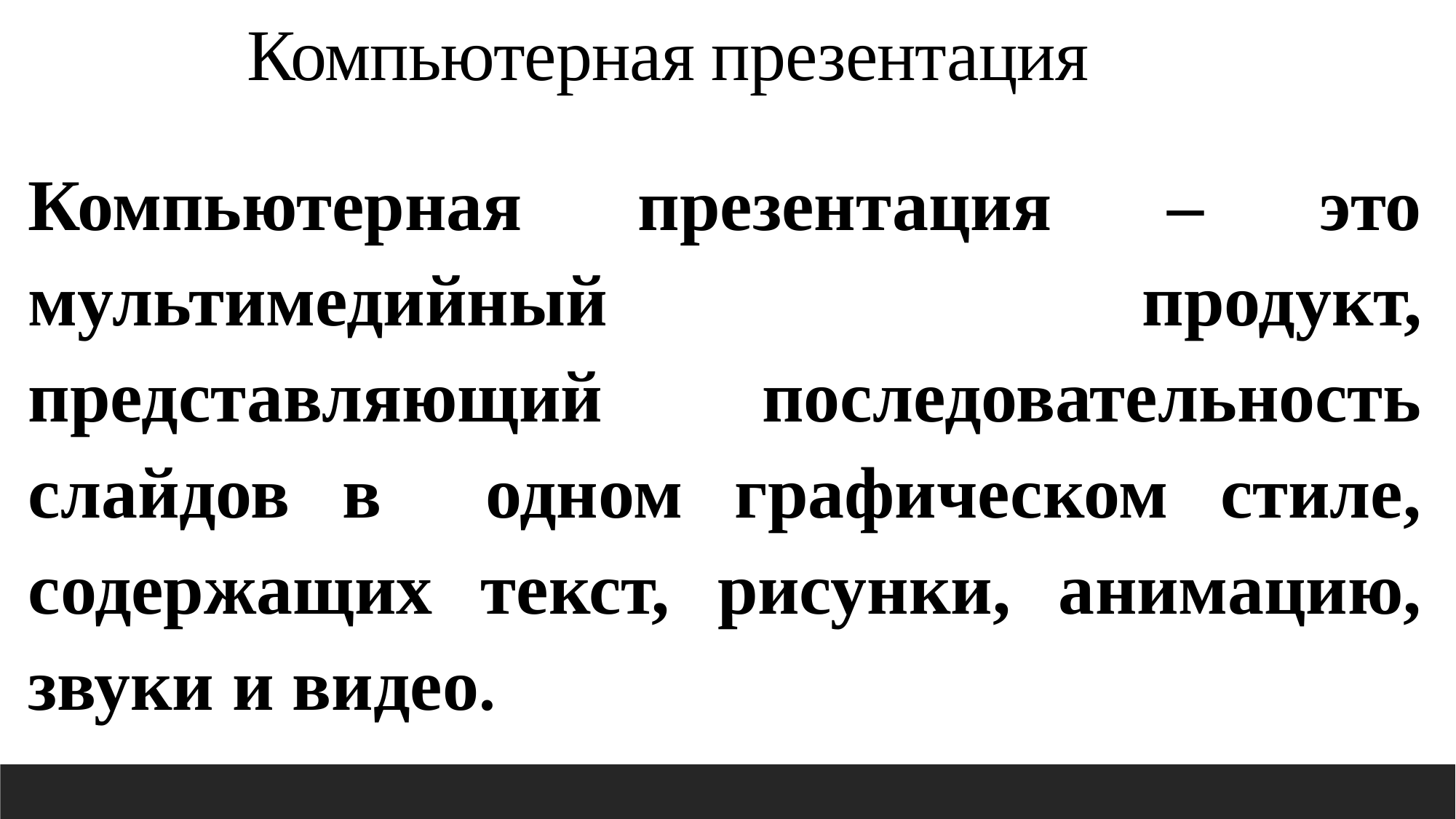

Компьютерная презентация
Компьютерная презентация – это мультимедийный  продукт, представляющий последовательность слайдов в  одном графическом стиле, содержащих текст, рисунки, анимацию, звуки и видео.